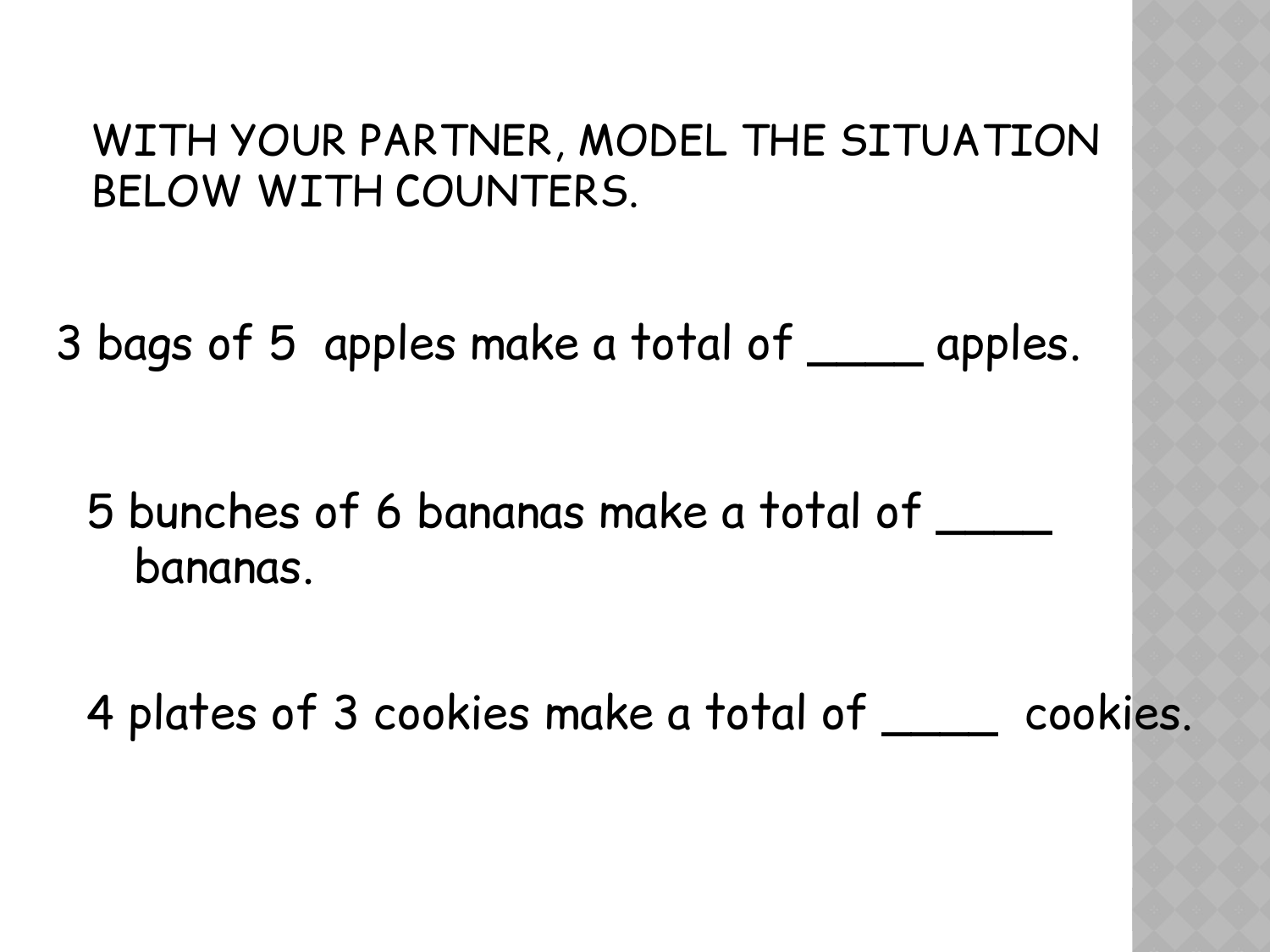

# With your partner, model the situation below with counters.
3 bags of 5  apples make a total of ____ apples.
5 bunches of 6 bananas make a total of ____ bananas.

4 plates of 3 cookies make a total of ____  cookies.